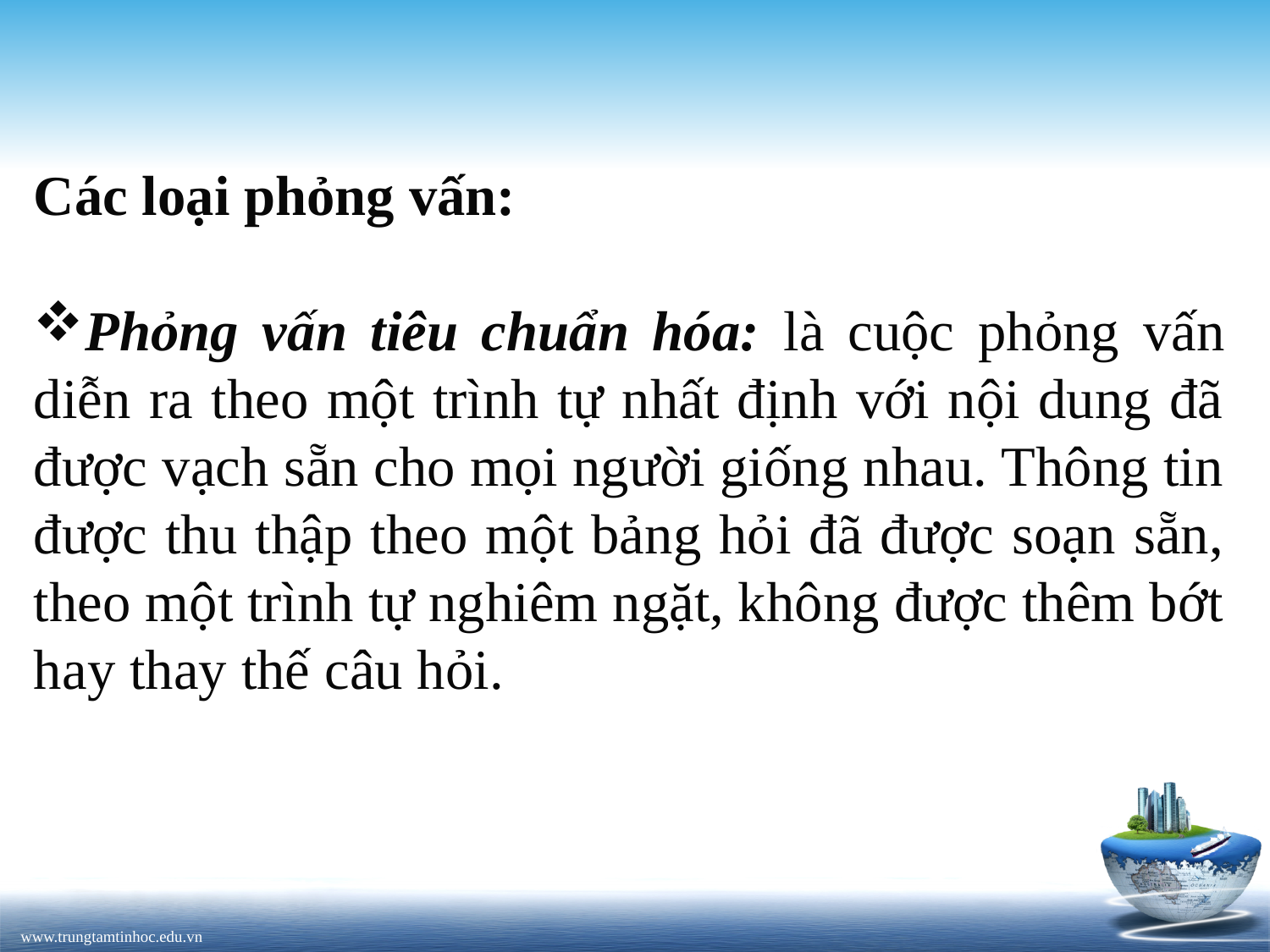

Các loại phỏng vấn:

Phỏng vấn tiêu chuẩn hóa: là cuộc phỏng vấn diễn ra theo một trình tự nhất định với nội dung đã được vạch sẵn cho mọi người giống nhau. Thông tin được thu thập theo một bảng hỏi đã được soạn sẵn, theo một trình tự nghiêm ngặt, không được thêm bớt hay thay thế câu hỏi.